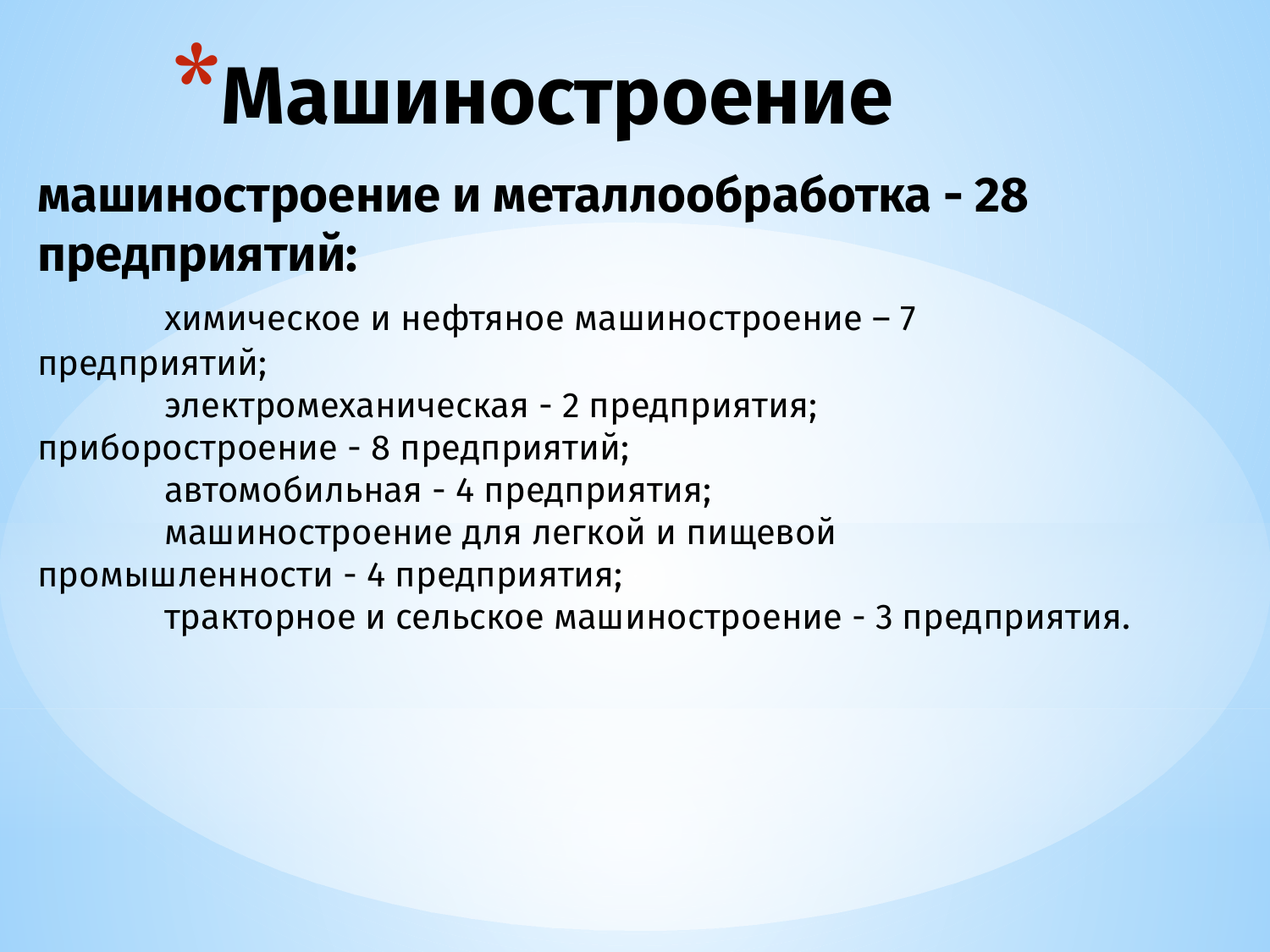

# Машиностроение
машиностроение и металлообработка - 28 предприятий:
	химическое и нефтяное машиностроение – 7 предприятий;
	электромеханическая - 2 предприятия; 	приборостроение - 8 предприятий;
	автомобильная - 4 предприятия;
	машиностроение для легкой и пищевой промышленности - 4 предприятия;
	тракторное и сельское машиностроение - 3 предприятия.